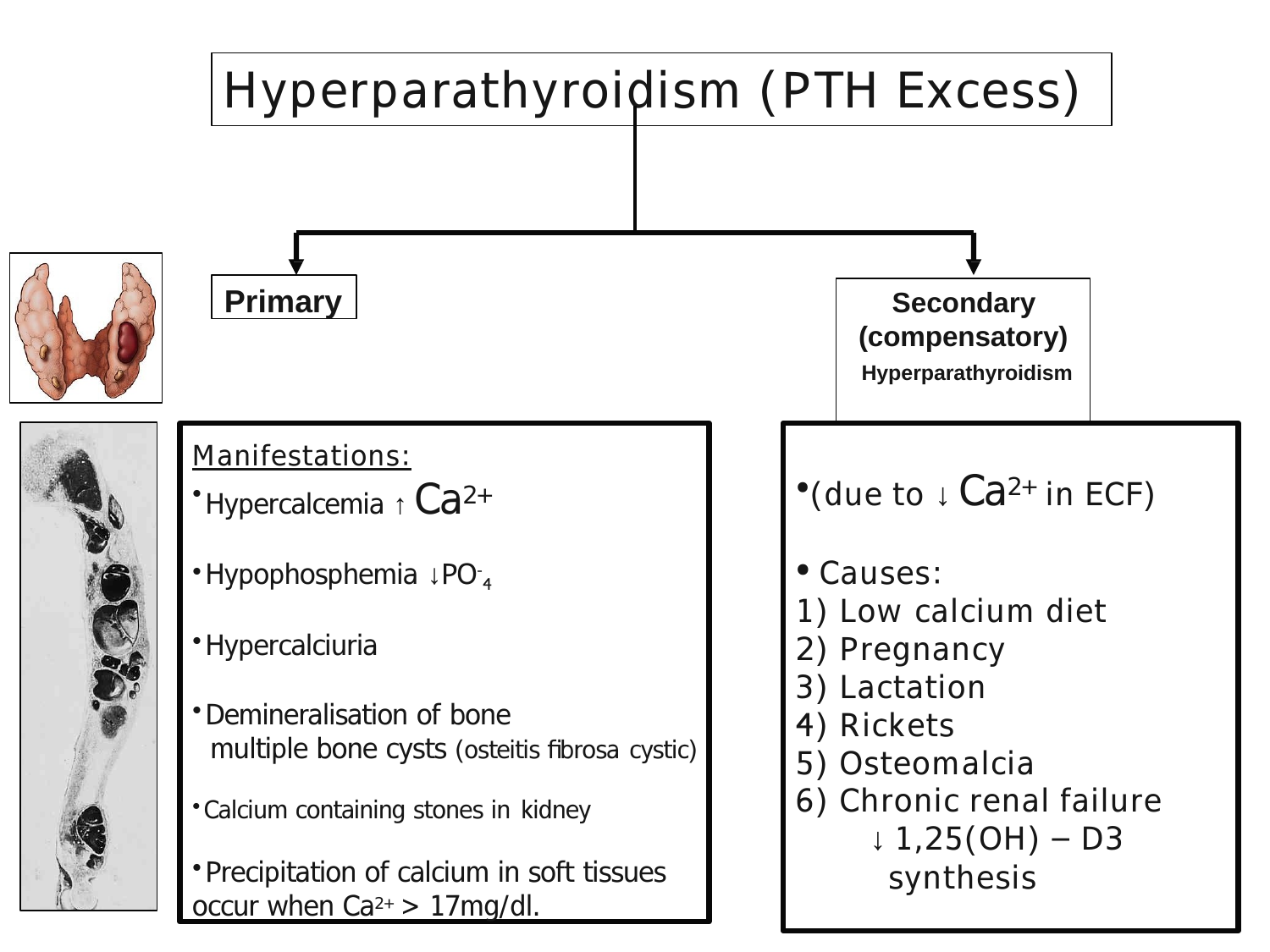

# Hyperparathyroidism (PTH Excess)

Primary

Secondary
(compensatory)
Hyperparathyroidism

Manifestations:
Hypercalcemia ↑ Ca2+
Hypophosphemia ↓PO-4
Hypercalciuria

Demineralisation of bone
multiple bone cysts (osteitis fibrosa cystic)
Calcium containing stones in kidney

Precipitation of calcium in soft tissues
occur when Ca2+ > 17mg/dl.

(due to ↓ Ca2+ in ECF)
Causes:
Low calcium diet
Pregnancy
Lactation
Rickets
Osteomalcia
Chronic renal failure
↓ 1,25(OH) – D3
synthesis